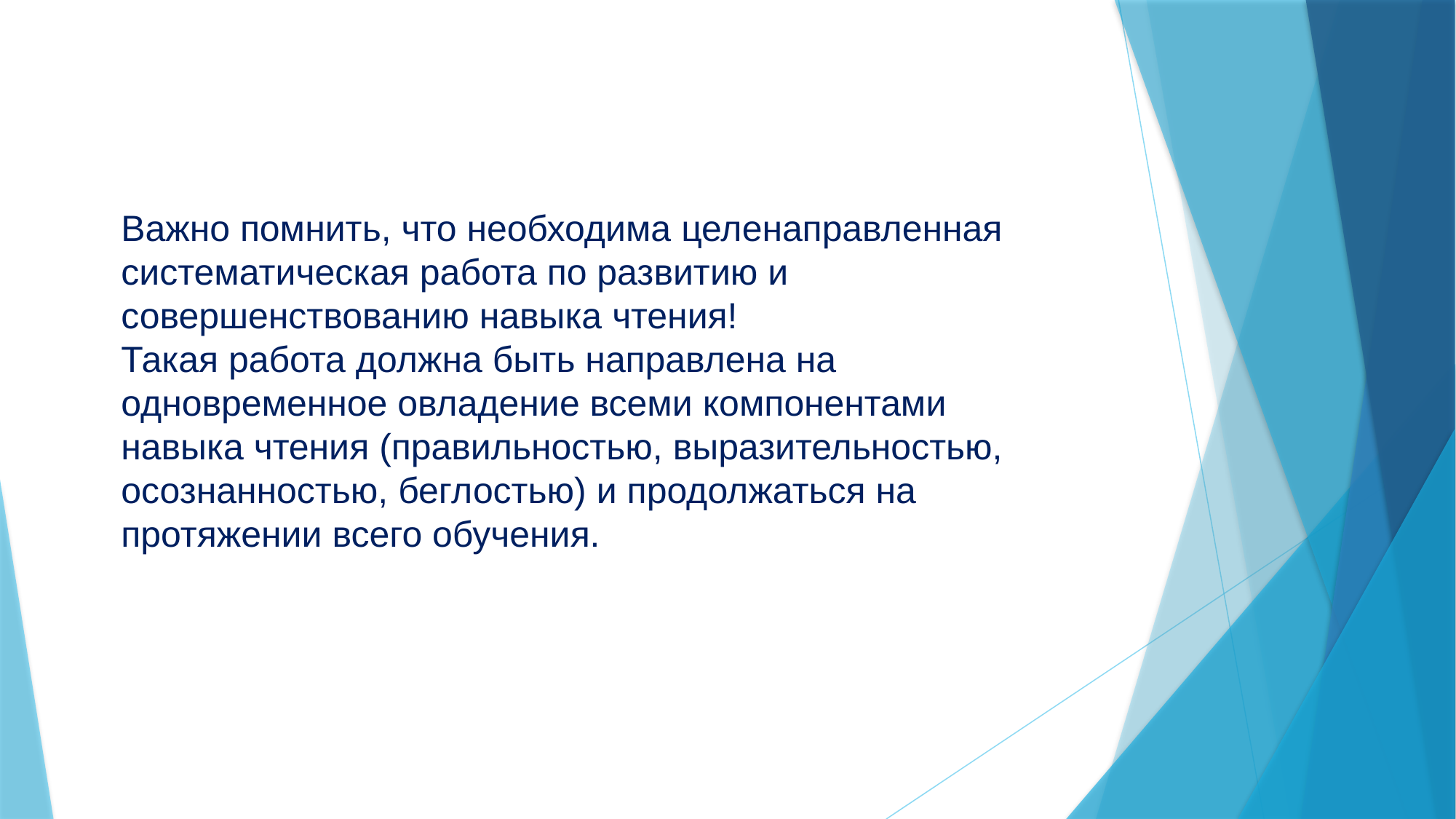

Важно помнить, что необходима целенаправленная систематическая работа по развитию и совершенствованию навыка чтения!
Такая работа должна быть направлена на одновременное овладение всеми компонентами навыка чтения (правильностью, выразительностью, осознанностью, беглостью) и продолжаться на протяжении всего обучения.